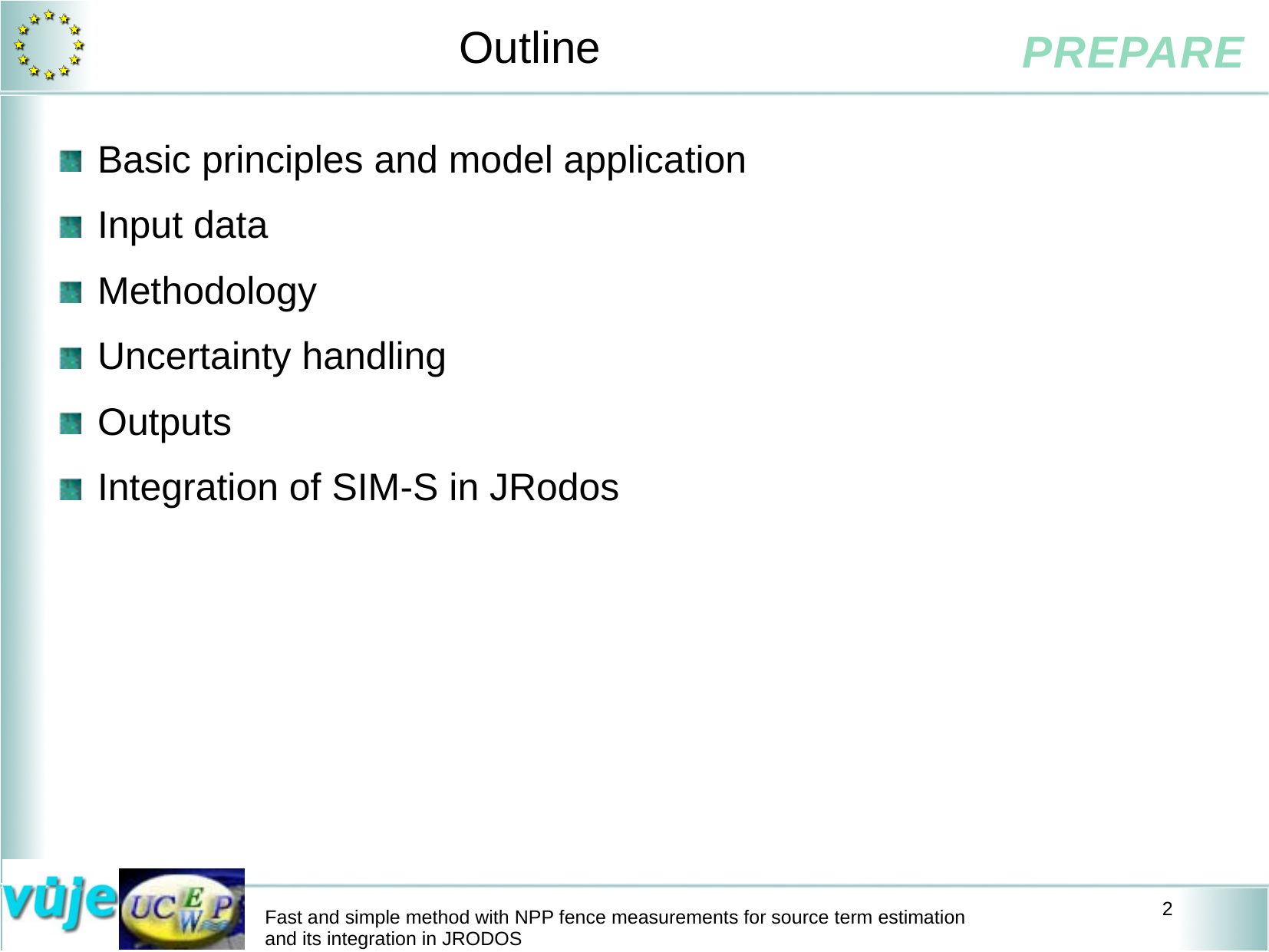

# Outline
Basic principles and model application
Input data
Methodology
Uncertainty handling
Outputs
Integration of SIM-S in JRodos